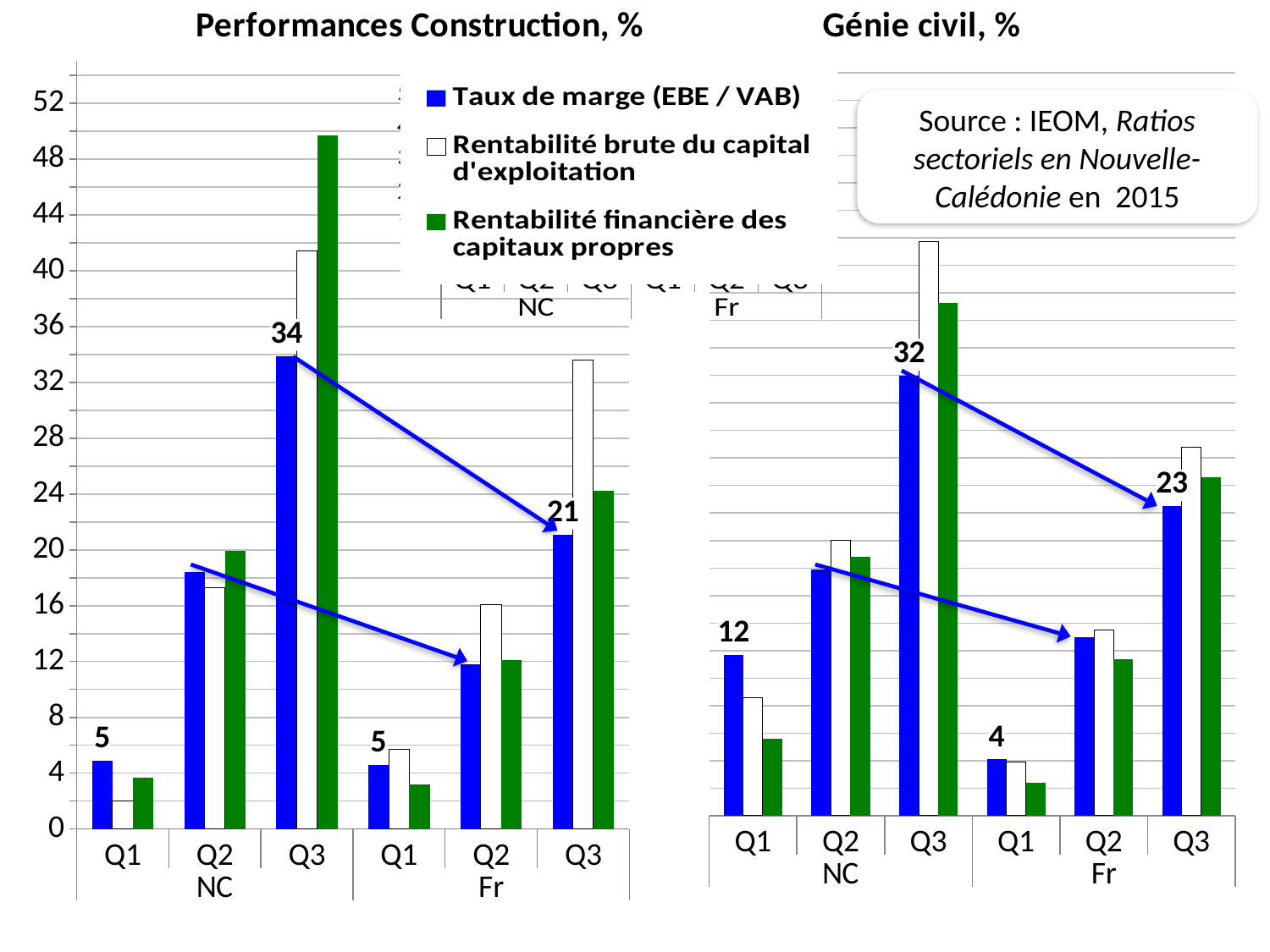

### Chart: Performances Construction, %

| Category | Taux de marge | Rentabilité brute du capital d'exploitation | Rentabilité financière des capitaux propres |
|---|---|---|---|
| Q1 | 4.9 | 2.0 | 3.7 |
| Q2 | 18.4 | 17.3 | 19.9 |
| Q3 | 33.9 | 41.4 | 49.7 |
| Q1 | 4.6 | 5.7 | 3.2 |
| Q2 | 11.8 | 16.1 | 12.1 |
| Q3 | 21.1 | 33.6 | 24.2 |

### Chart: Génie civil, %

| Category | Taux de marge | Rentabilité brute du capital d'exploitation | Rentabilité financière des capitaux propres |
|---|---|---|---|
| Q1 | 11.7 | 8.6 | 5.6 |
| Q2 | 17.9 | 20.0 | 18.8 |
| Q3 | 32.0 | 41.7 | 37.3 |
| Q1 | 4.1 | 3.9 | 2.4 |
| Q2 | 13.0 | 13.5 | 11.4 |
| Q3 | 22.5 | 26.8 | 24.6 |

### Chart: Performances Construction, %

| Category | Taux de marge (EBE / VAB) | Rentabilité brute du capital d'exploitation | Rentabilité financière des capitaux propres |
|---|---|---|---|
| Q1 | 4.9 | 2.0 | 3.7 |
| Q2 | 18.4 | 17.3 | 19.9 |
| Q3 | 33.9 | 41.4 | 49.7 |
| Q1 | 4.6 | 5.7 | 3.2 |
| Q2 | 11.8 | 16.1 | 12.1 |
| Q3 | 21.1 | 33.6 | 24.2 |
Source : IEOM, Ratios sectoriels en Nouvelle-Calédonie en  2015